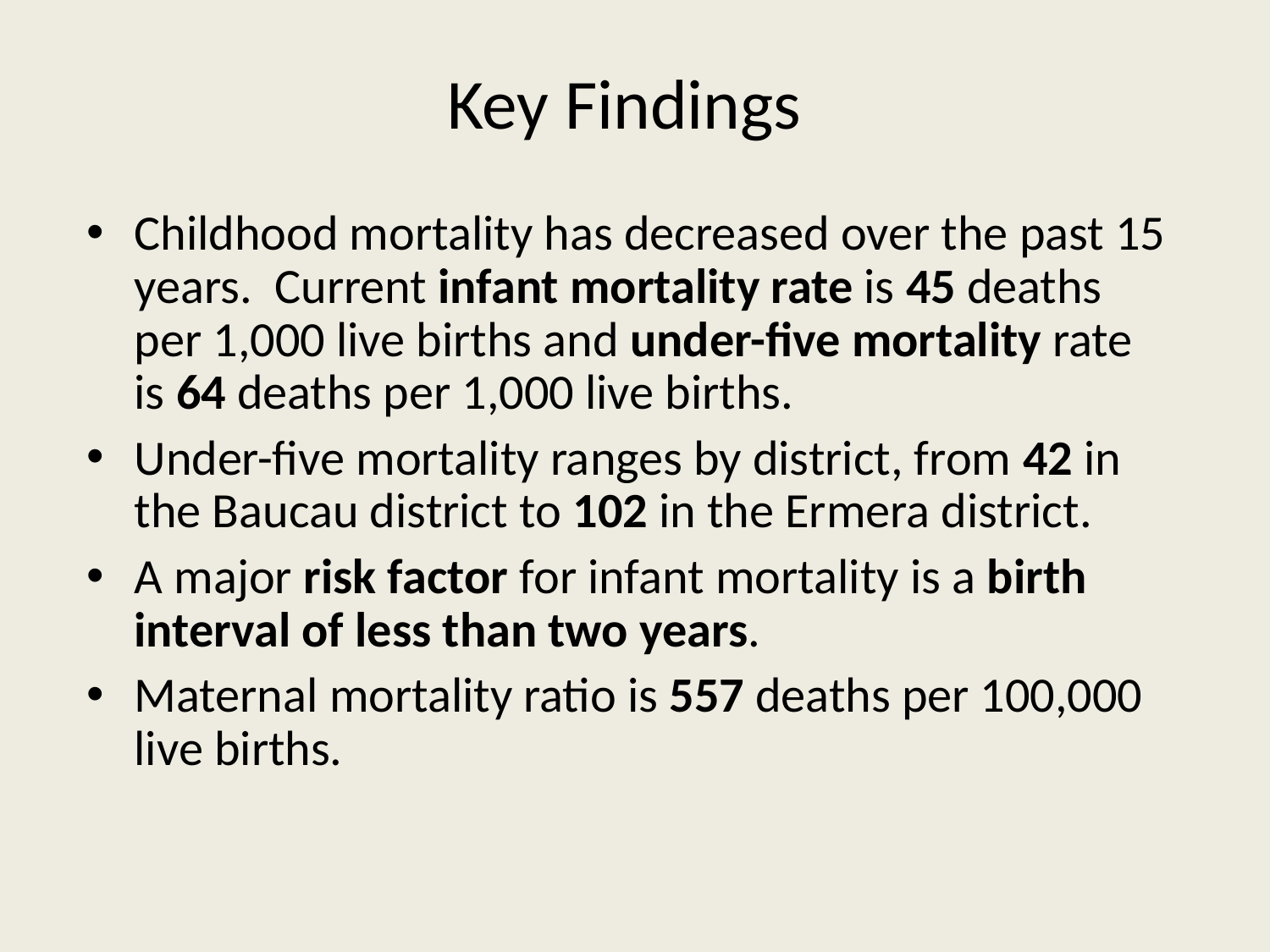

# Key Findings
Childhood mortality has decreased over the past 15 years.  Current infant mortality rate is 45 deaths per 1,000 live births and under-five mortality rate is 64 deaths per 1,000 live births.
Under-five mortality ranges by district, from 42 in the Baucau district to 102 in the Ermera district.
A major risk factor for infant mortality is a birth interval of less than two years.
Maternal mortality ratio is 557 deaths per 100,000 live births.